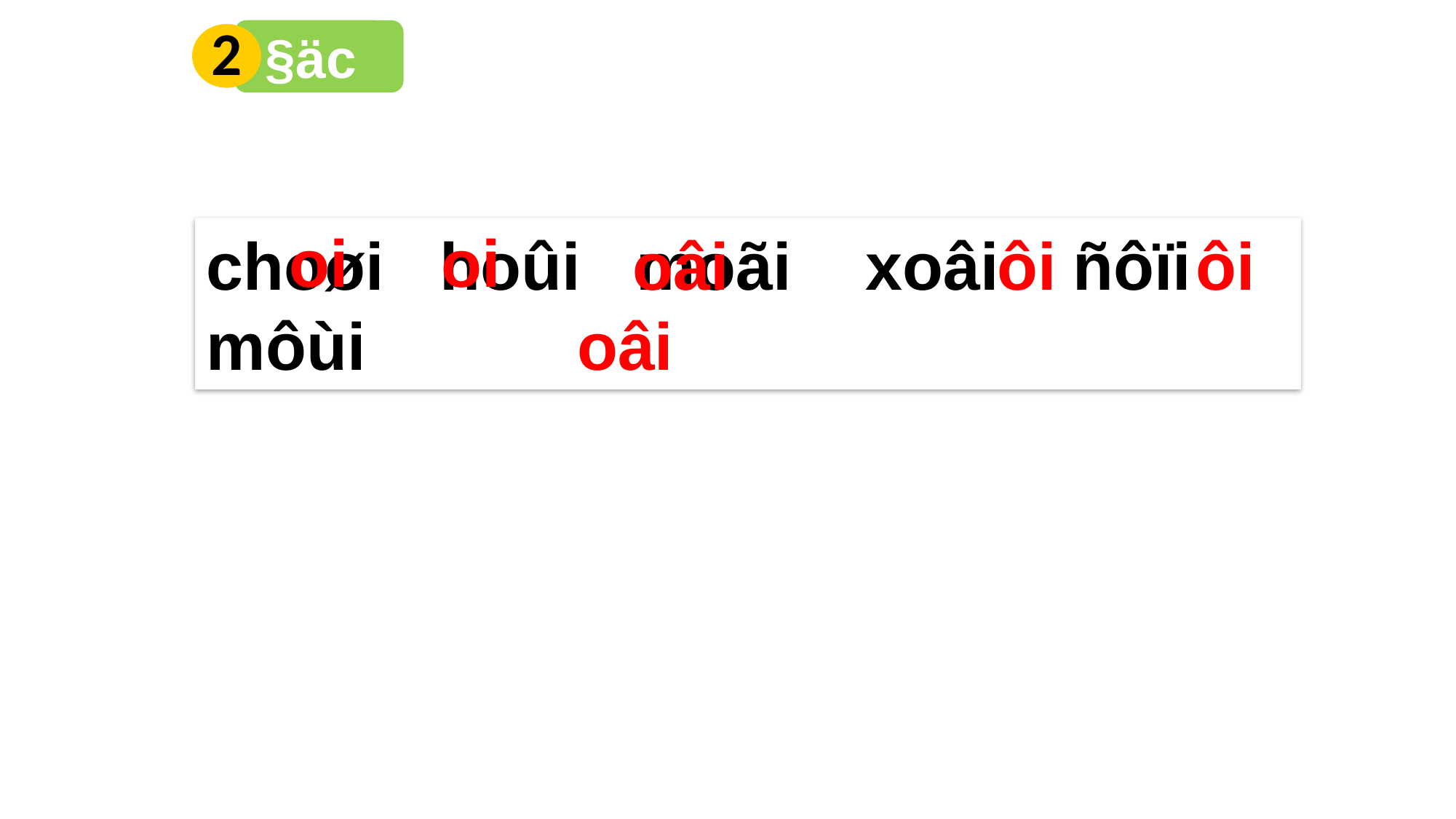

2
§äc

   oi     oi
   ôi
   oâi      oâi
choøi   hoûi   moãi    xoâi    ñôïi    môùi
        ôi